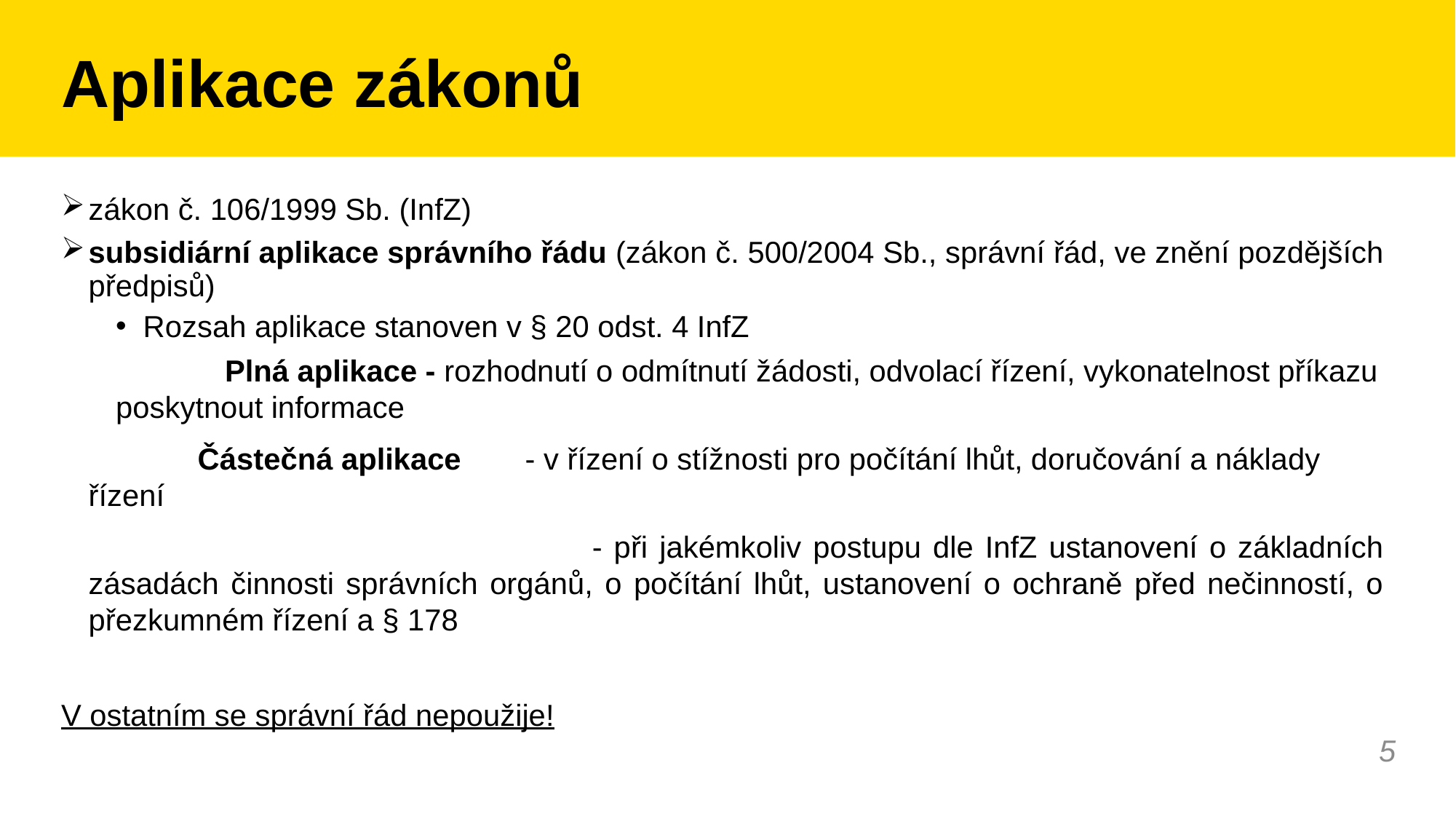

# Aplikace zákonů
zákon č. 106/1999 Sb. (InfZ)
subsidiární aplikace správního řádu (zákon č. 500/2004 Sb., správní řád, ve znění pozdějších předpisů)
Rozsah aplikace stanoven v § 20 odst. 4 InfZ
	Plná aplikace - rozhodnutí o odmítnutí žádosti, odvolací řízení, vykonatelnost příkazu poskytnout informace
	    	Částečná aplikace 	- v řízení o stížnosti pro počítání lhůt, doručování a náklady řízení
       		             		- při jakémkoliv postupu dle InfZ ustanovení o základních zásadách činnosti správních orgánů, o počítání lhůt, ustanovení o ochraně před nečinností, o přezkumném řízení a § 178

V ostatním se správní řád nepoužije!

5